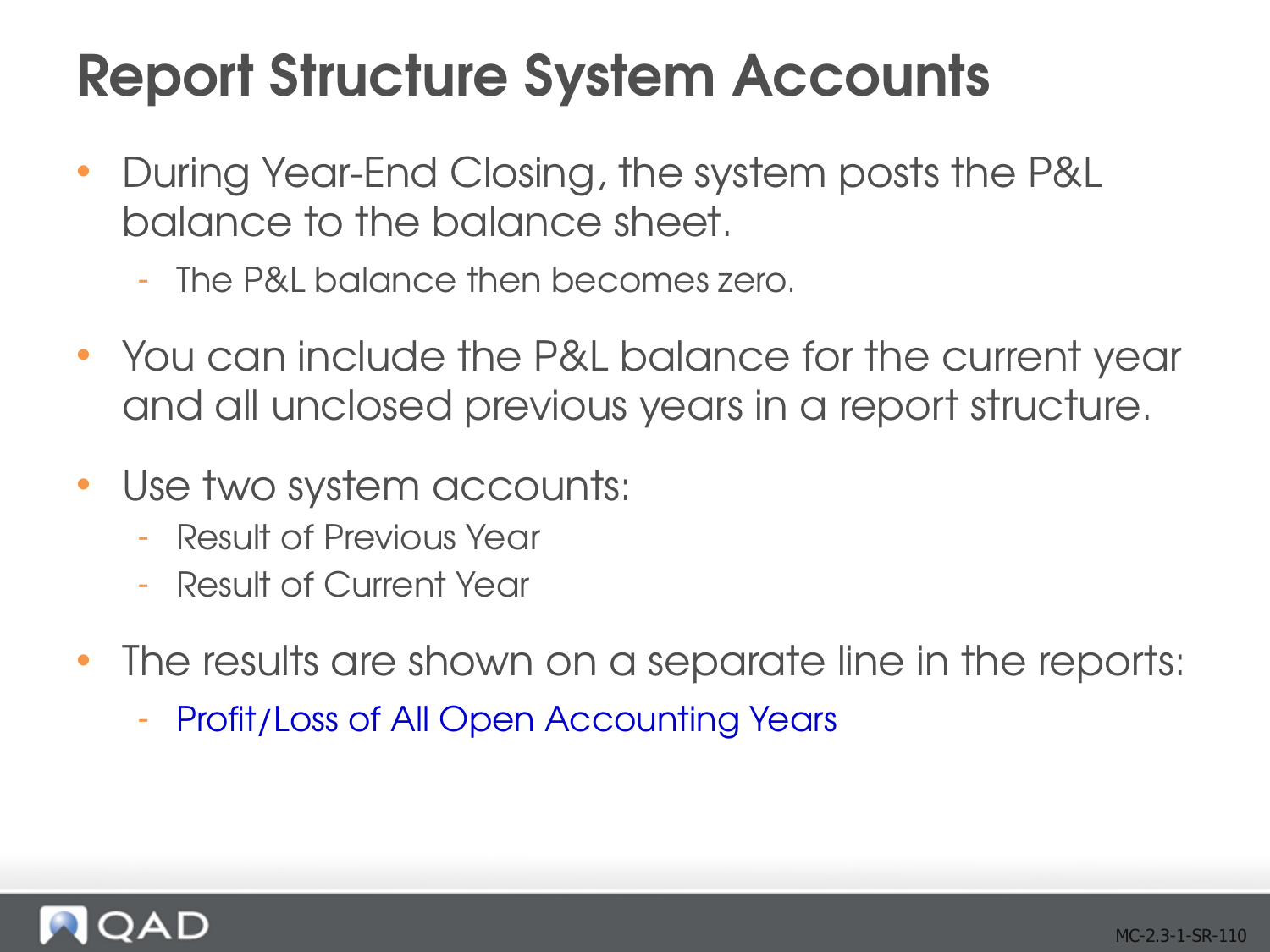

# Report Structure System Accounts
During Year-End Closing, the system posts the P&L balance to the balance sheet.
The P&L balance then becomes zero.
You can include the P&L balance for the current year and all unclosed previous years in a report structure.
Use two system accounts:
Result of Previous Year
Result of Current Year
The results are shown on a separate line in the reports:
Profit/Loss of All Open Accounting Years
MC-2.3-1-SR-110